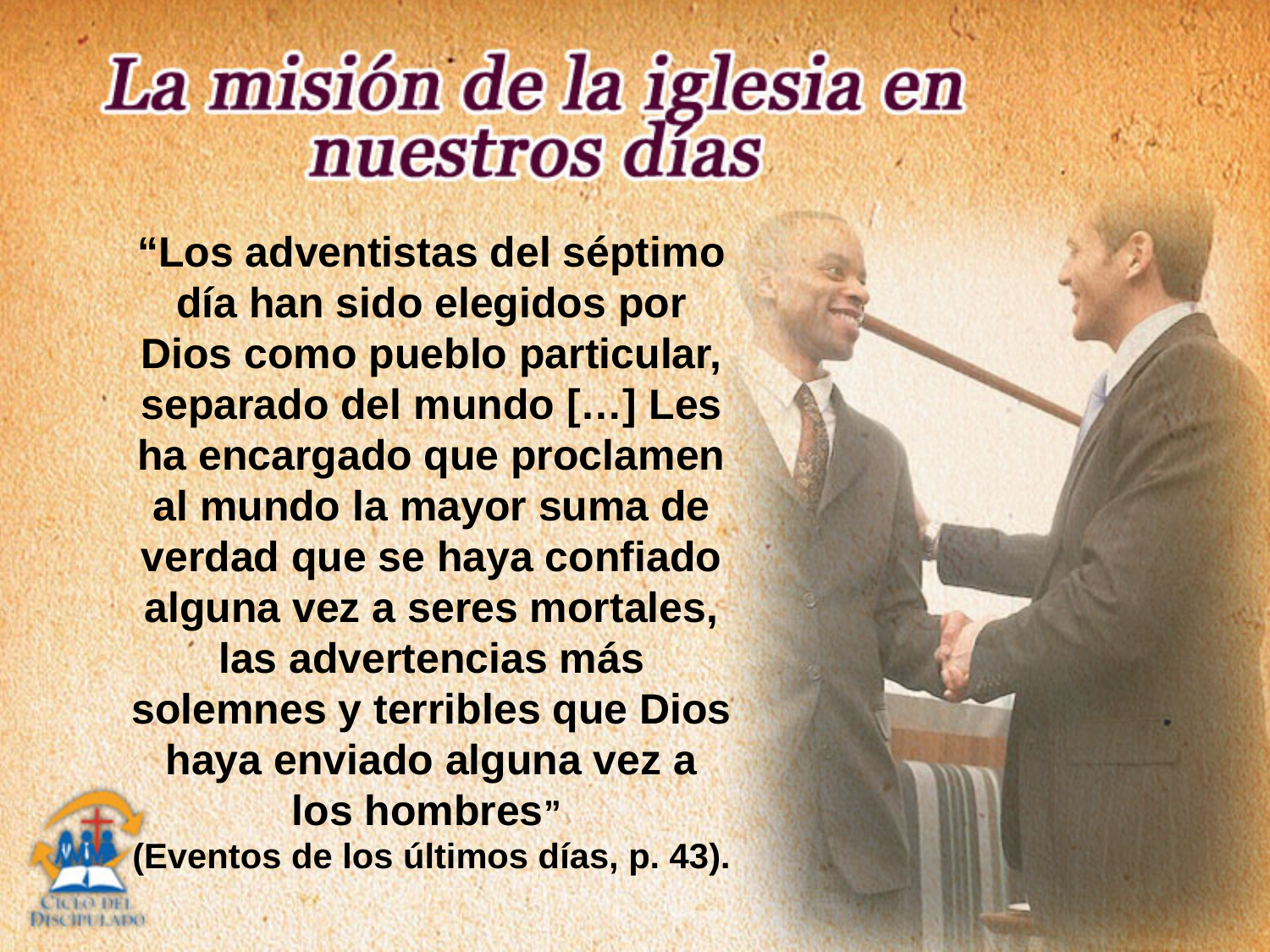

“Los adventistas del séptimo día han sido elegidos por Dios como pueblo particular, separado del mundo […] Les ha encargado que proclamen al mundo la mayor suma de verdad que se haya confiado alguna vez a seres mortales, las advertencias más solemnes y terribles que Dios haya enviado alguna vez a los hombres”
(Eventos de los últimos días, p. 43).